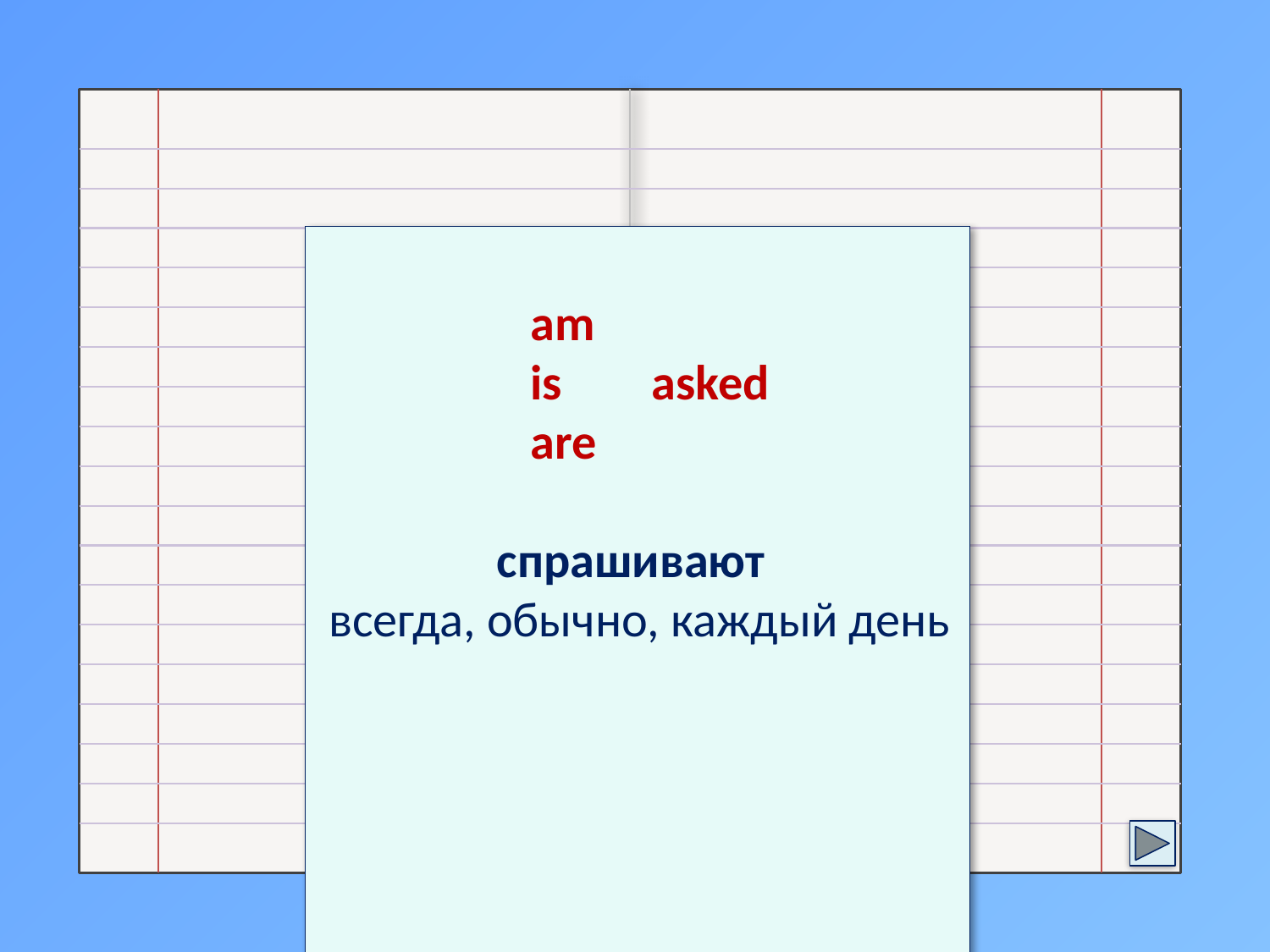

am
                   is        asked
                   are

                спрашивают
 всегда, обычно, каждый день